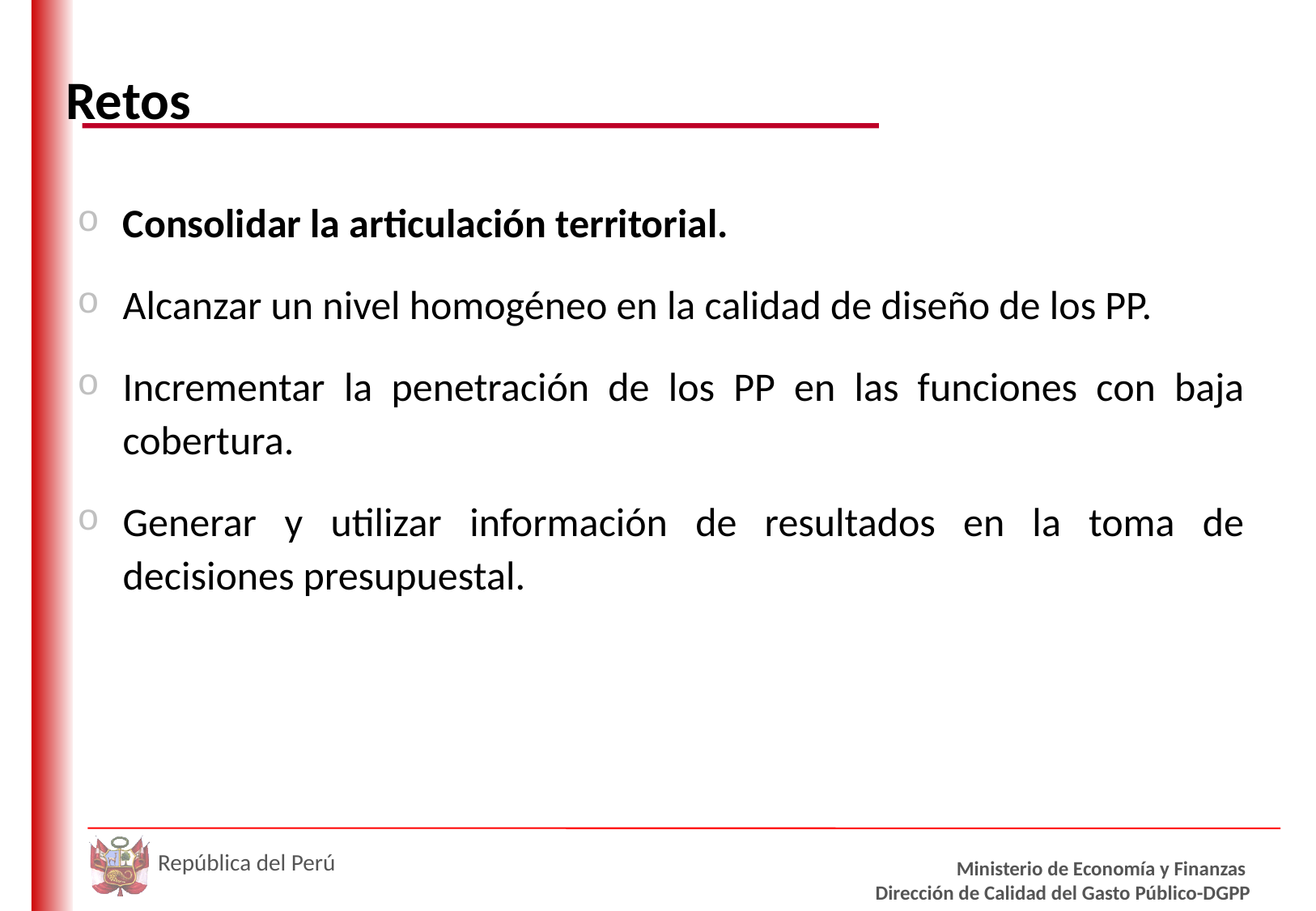

# Retos
Consolidar la articulación territorial.
Alcanzar un nivel homogéneo en la calidad de diseño de los PP.
Incrementar la penetración de los PP en las funciones con baja cobertura.
Generar y utilizar información de resultados en la toma de decisiones presupuestal.